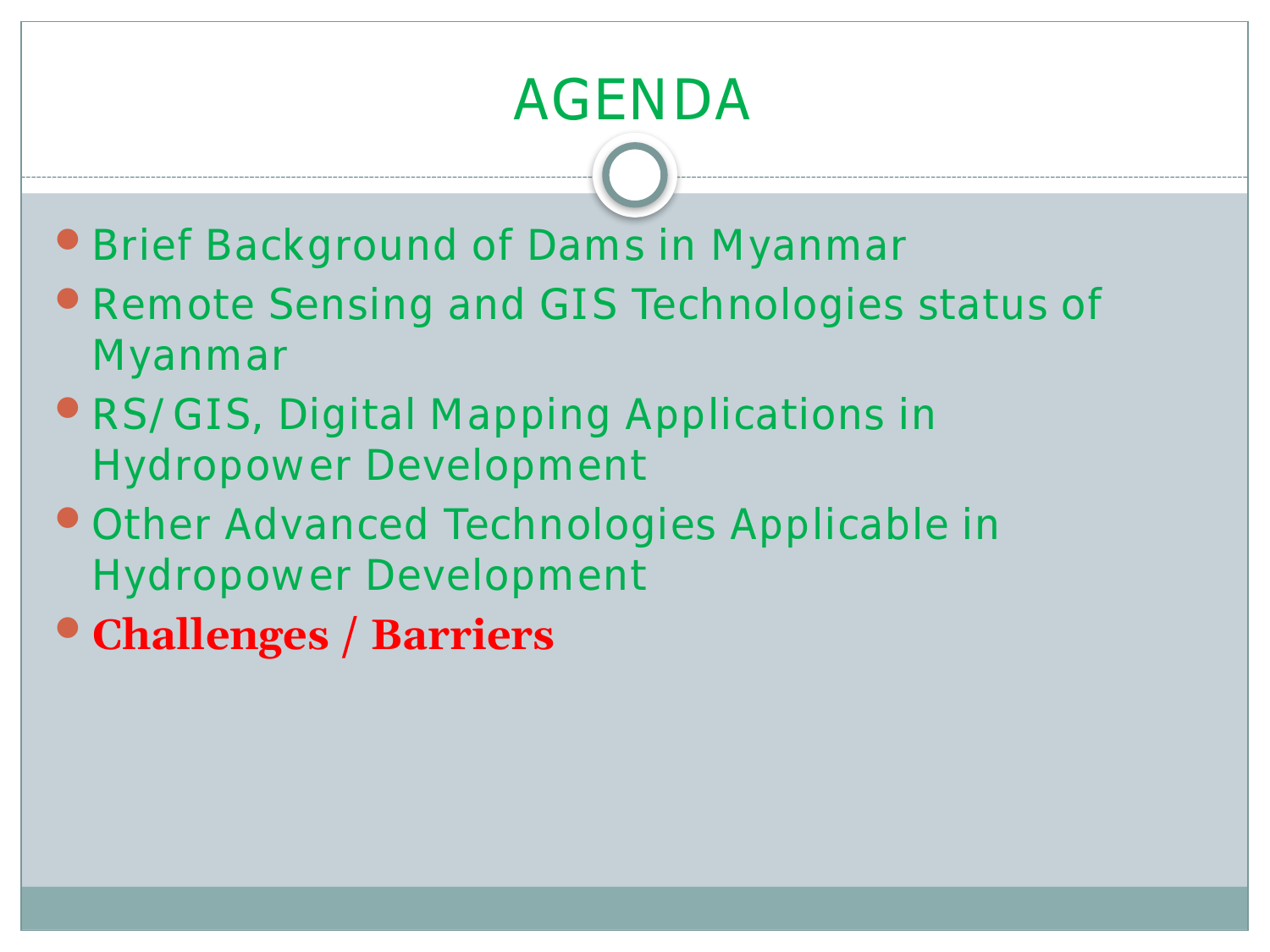

# AGENDA
Brief Background of Dams in Myanmar
Remote Sensing and GIS Technologies status of Myanmar
RS/GIS, Digital Mapping Applications in Hydropower Development
Other Advanced Technologies Applicable in Hydropower Development
Challenges / Barriers